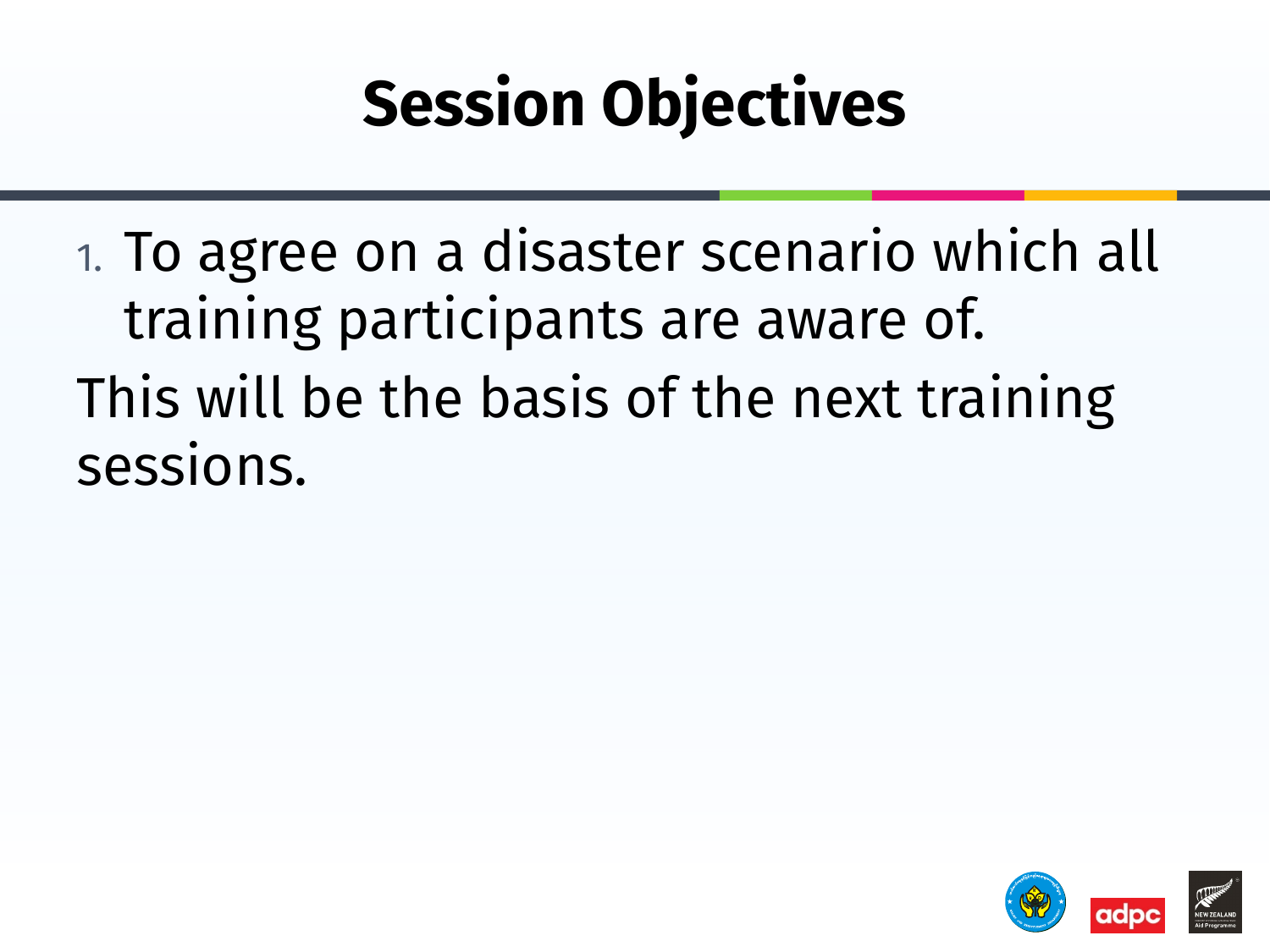

# Session Objectives
To agree on a disaster scenario which all training participants are aware of.
This will be the basis of the next training sessions.